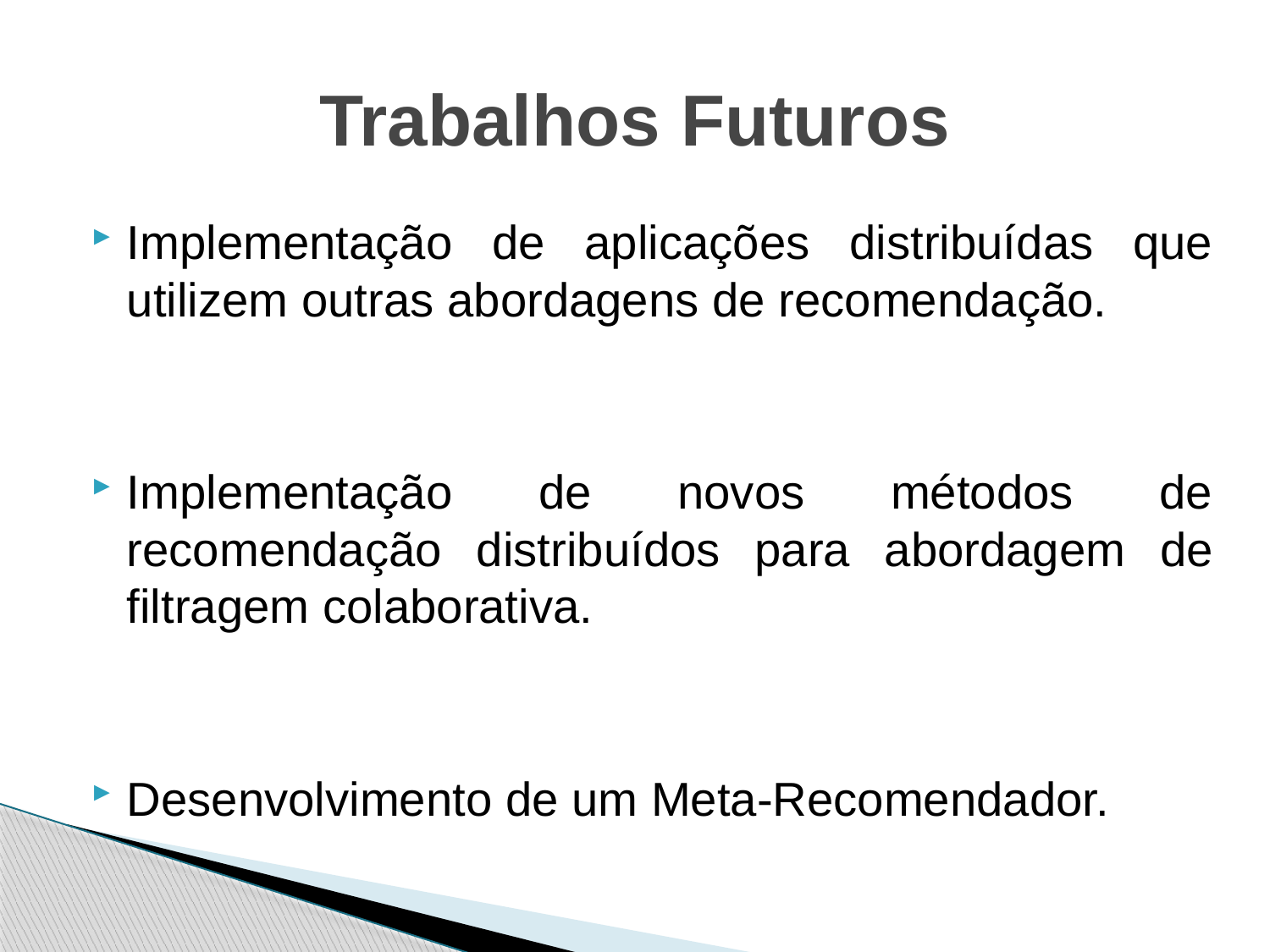

# Trabalhos Futuros
Implementação de aplicações distribuídas que utilizem outras abordagens de recomendação.

Implementação de novos métodos de recomendação distribuídos para abordagem de filtragem colaborativa.

Desenvolvimento de um Meta-Recomendador.